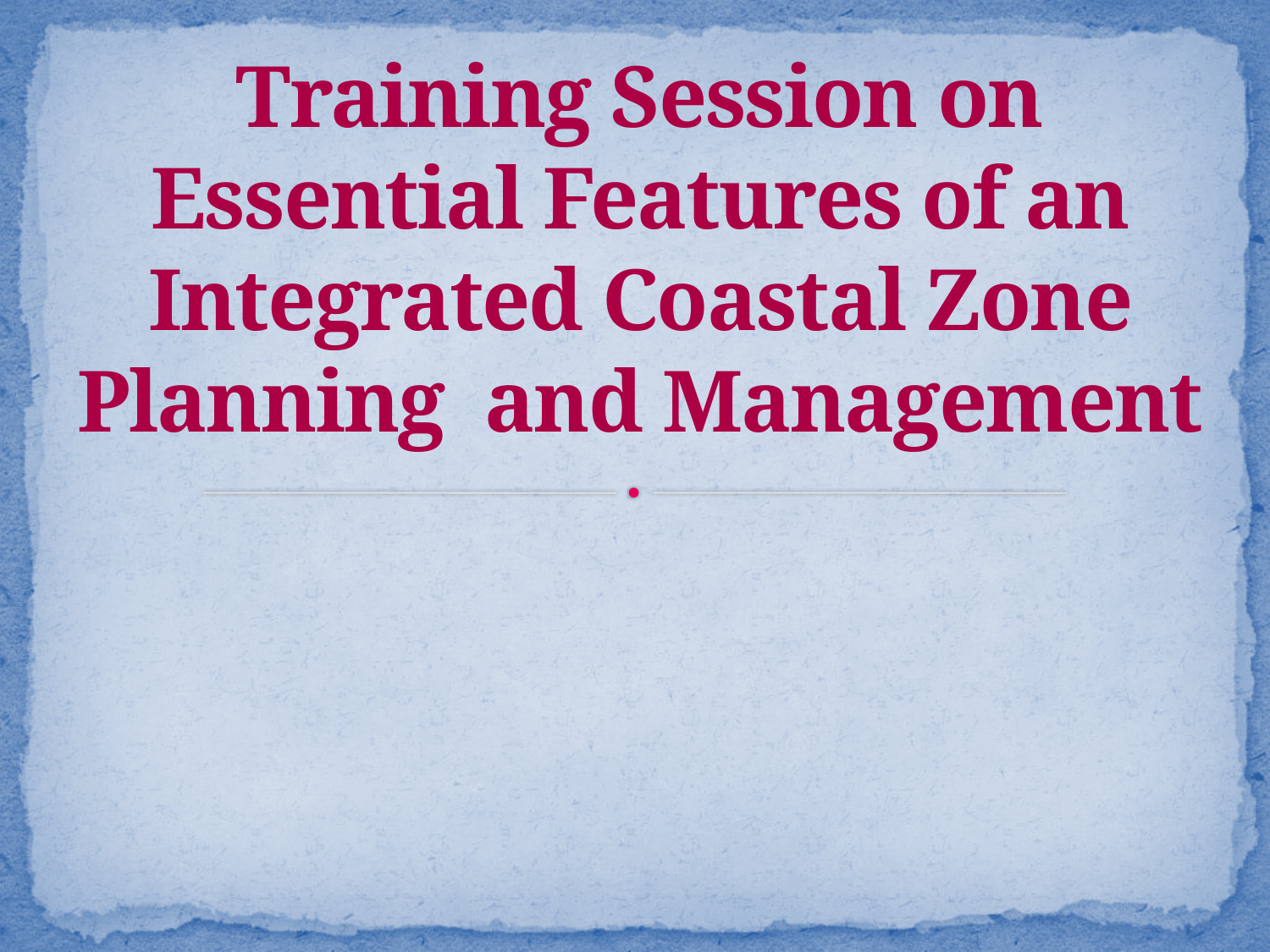

# Training Session on Essential Features of an Integrated Coastal Zone Planning  and Management